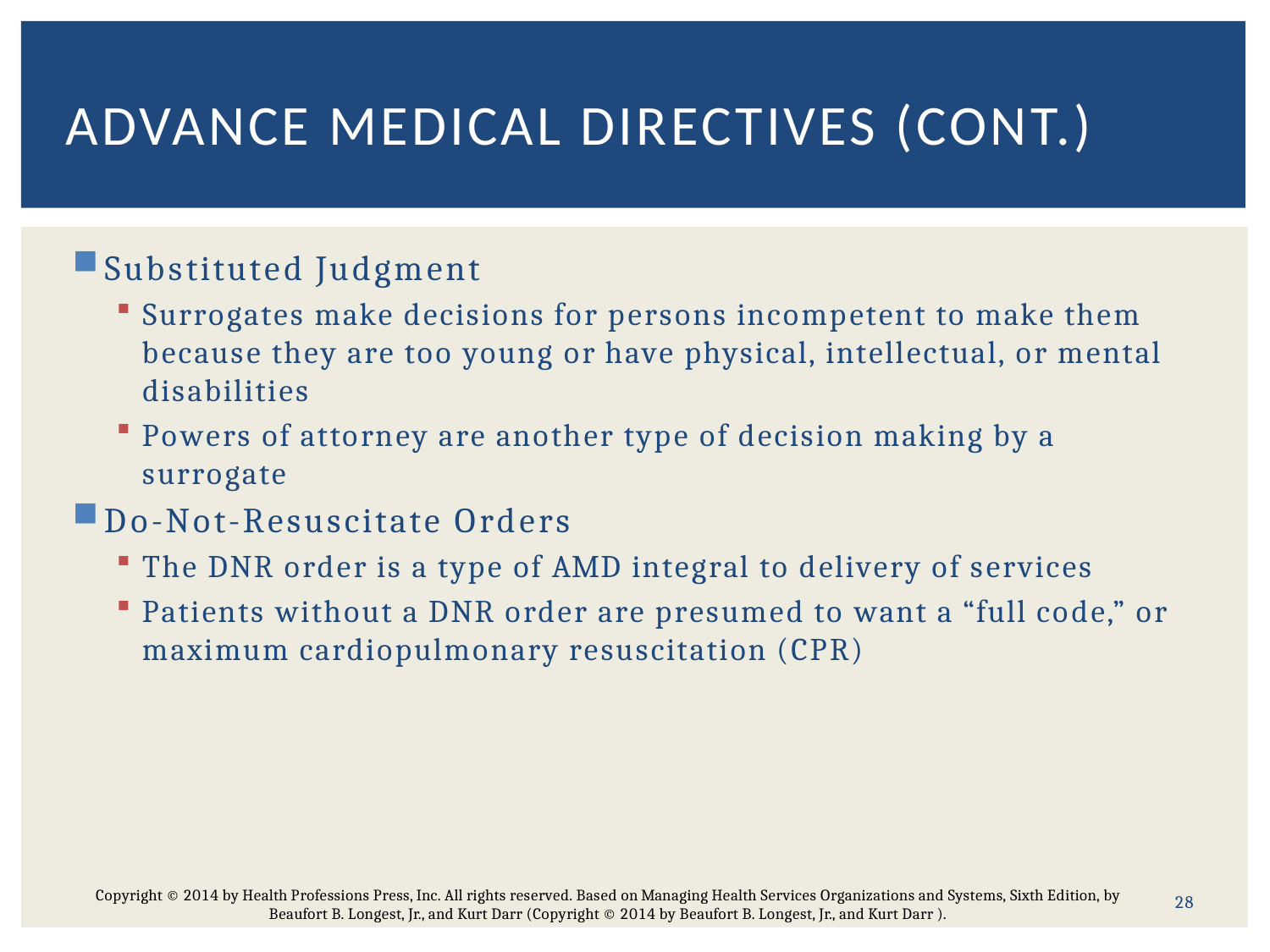

# Advance medical directives (cont.)
Substituted Judgment
Surrogates make decisions for persons incompetent to make them because they are too young or have physical, intellectual, or mental disabilities
Powers of attorney are another type of decision making by a surrogate
Do-Not-Resuscitate Orders
The DNR order is a type of AMD integral to delivery of services
Patients without a DNR order are presumed to want a “full code,” or maximum cardiopulmonary resuscitation (CPR)
28